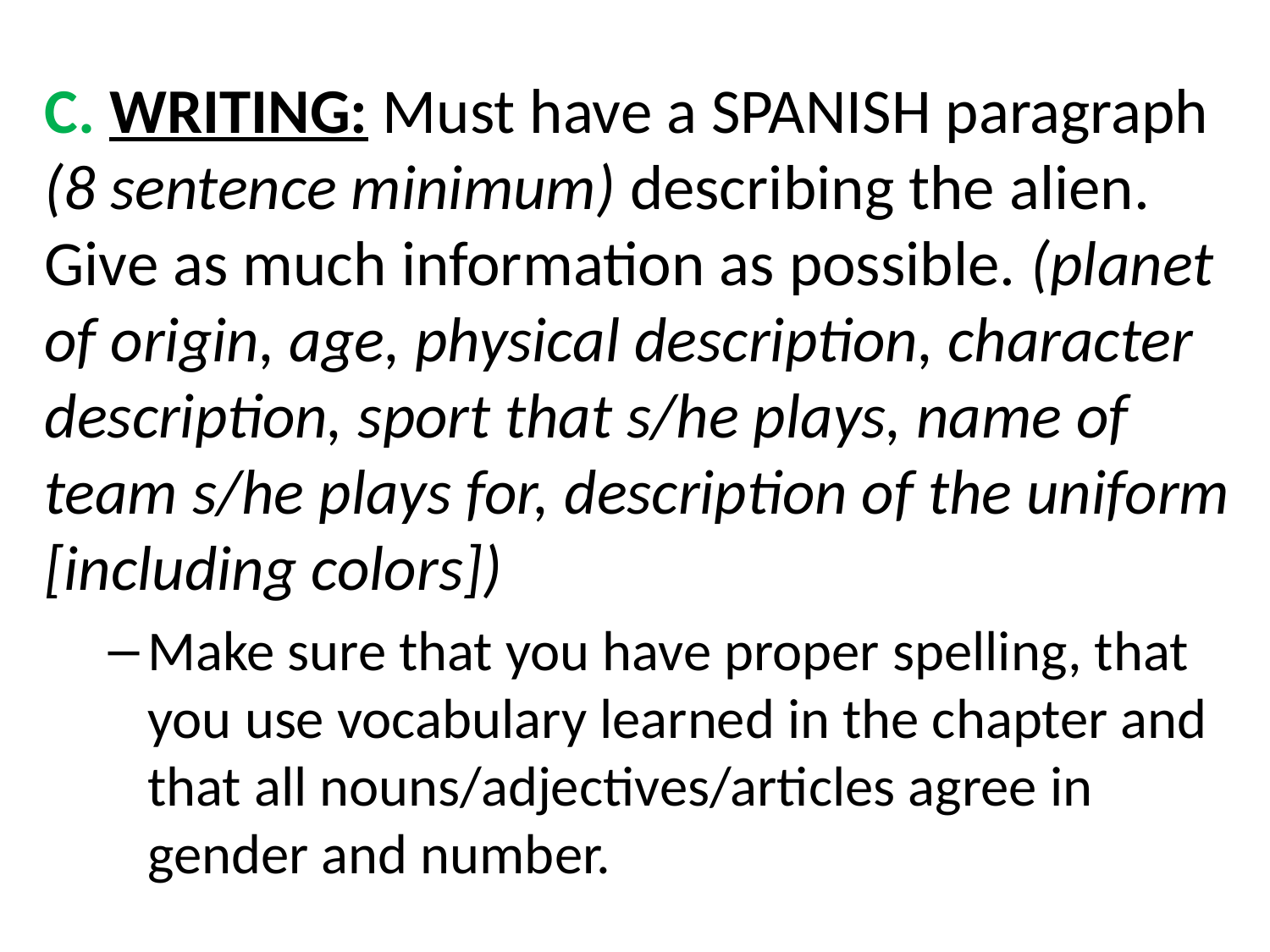

C. WRITING: Must have a SPANISH paragraph (8 sentence minimum) describing the alien. Give as much information as possible. (planet of origin, age, physical description, character description, sport that s/he plays, name of team s/he plays for, description of the uniform [including colors])
Make sure that you have proper spelling, that you use vocabulary learned in the chapter and that all nouns/adjectives/articles agree in gender and number.